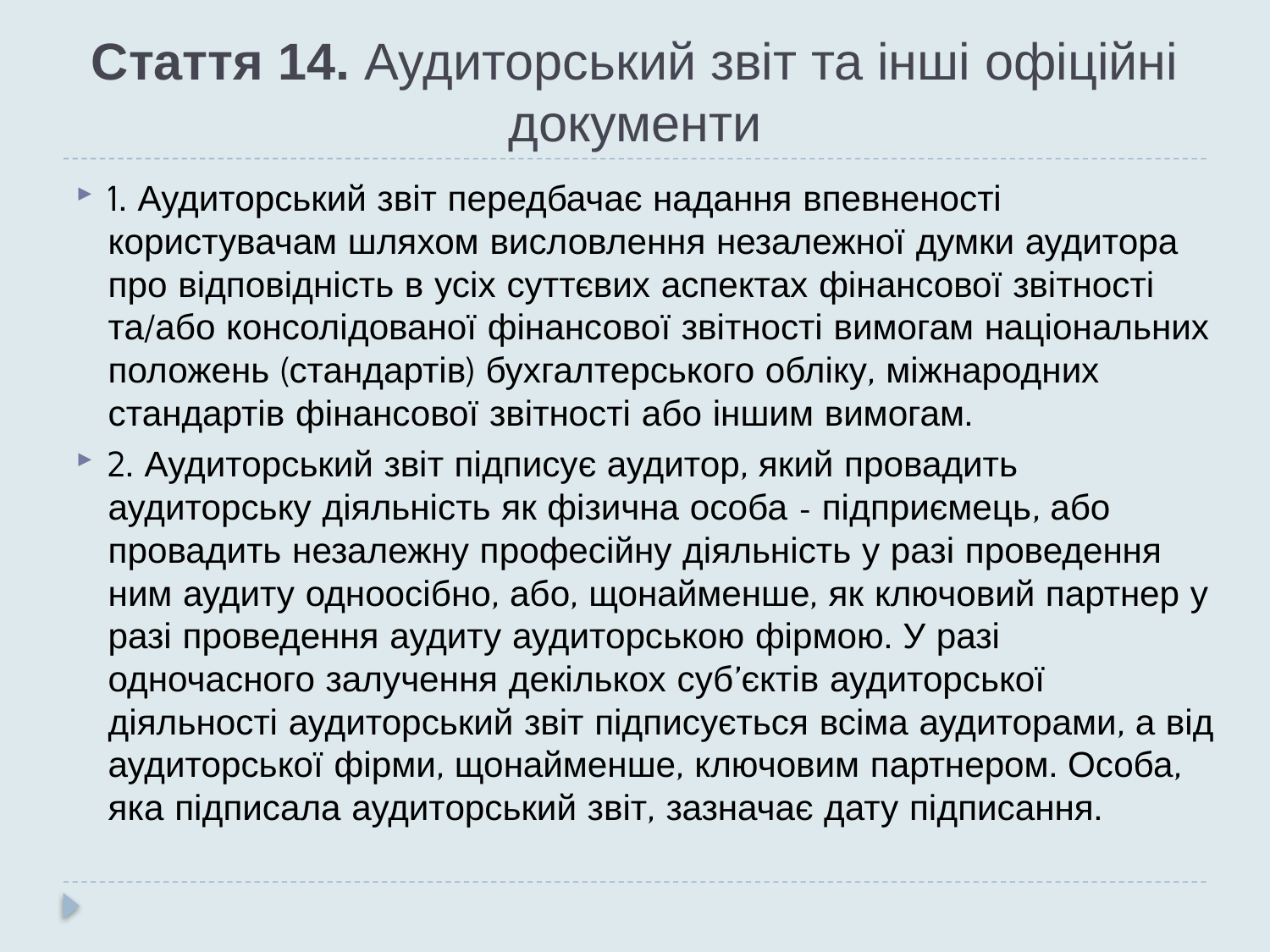

# Стаття 14. Аудиторський звіт та інші офіційні документи
1. Аудиторський звіт передбачає надання впевненості користувачам шляхом висловлення незалежної думки аудитора про відповідність в усіх суттєвих аспектах фінансової звітності та/або консолідованої фінансової звітності вимогам національних положень (стандартів) бухгалтерського обліку, міжнародних стандартів фінансової звітності або іншим вимогам.
2. Аудиторський звіт підписує аудитор, який провадить аудиторську діяльність як фізична особа - підприємець, або провадить незалежну професійну діяльність у разі проведення ним аудиту одноосібно, або, щонайменше, як ключовий партнер у разі проведення аудиту аудиторською фірмою. У разі одночасного залучення декількох суб’єктів аудиторської діяльності аудиторський звіт підписується всіма аудиторами, а від аудиторської фірми, щонайменше, ключовим партнером. Особа, яка підписала аудиторський звіт, зазначає дату підписання.